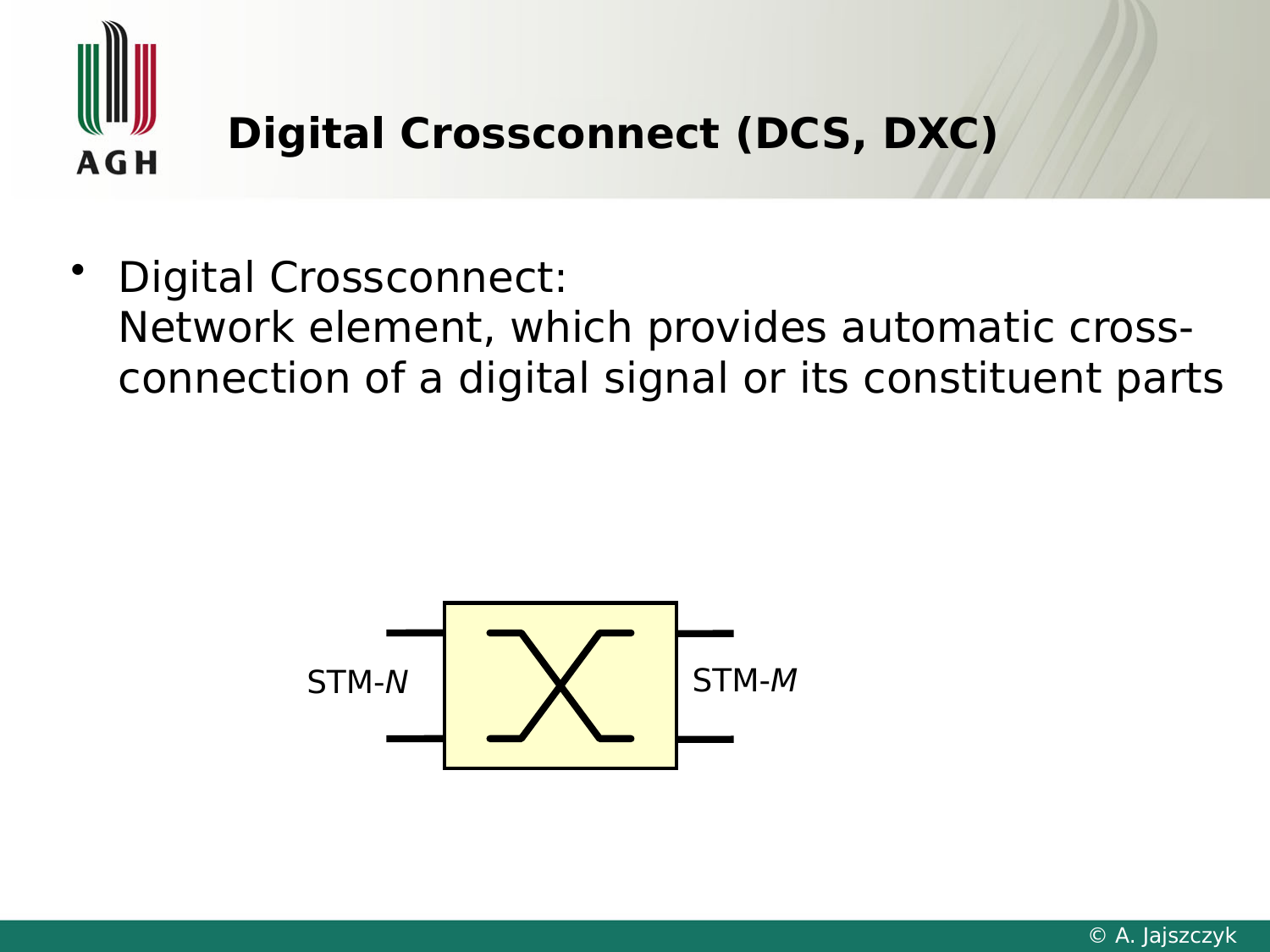

# Digital Crossconnect (DCS, DXC)
Digital Crossconnect:
Network element, which provides automatic cross-connection of a digital signal or its constituent parts

STM-M
STM-N